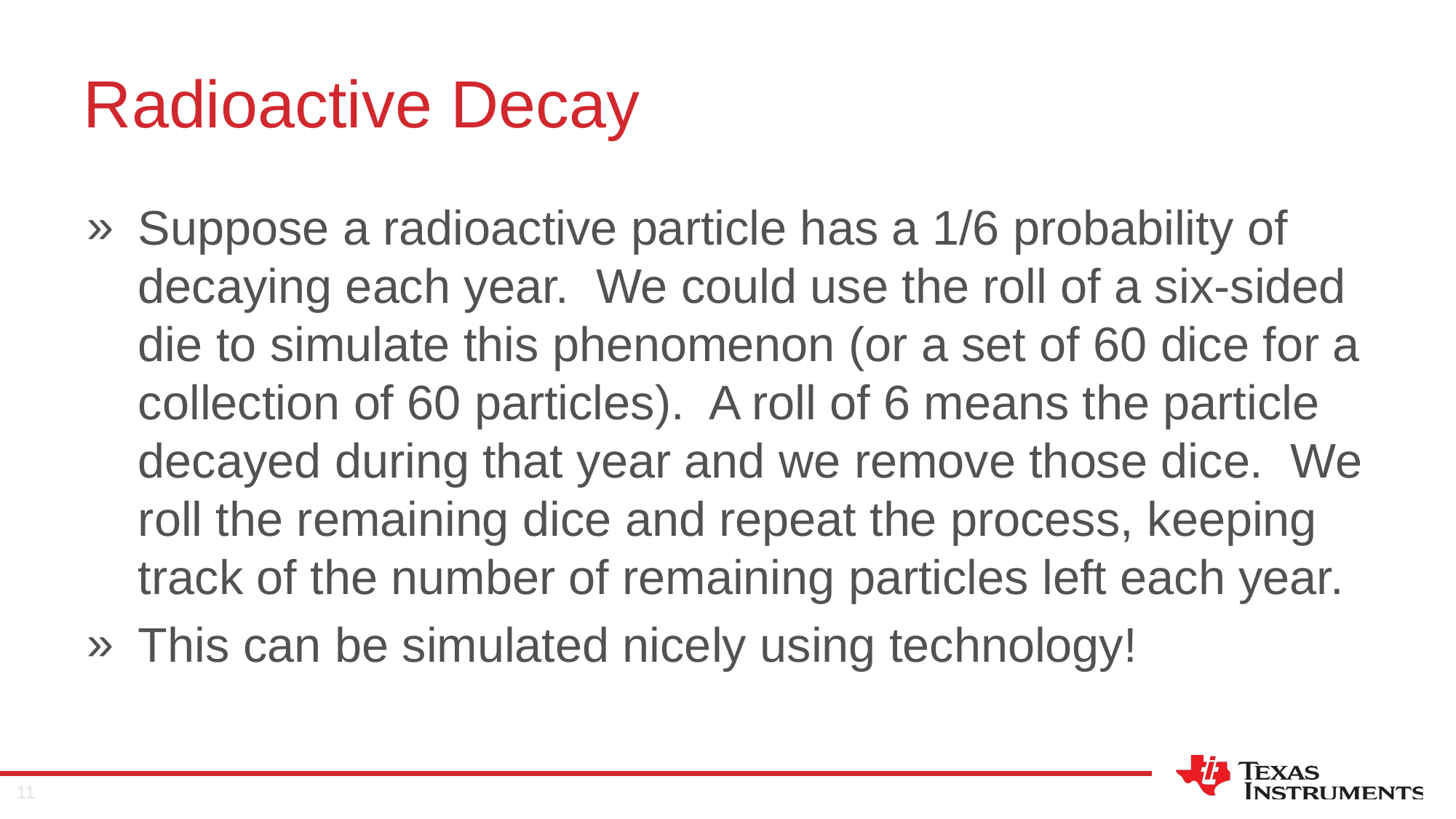

# Radioactive Decay
Suppose a radioactive particle has a 1/6 probability of decaying each year.  We could use the roll of a six-sided die to simulate this phenomenon (or a set of 60 dice for a collection of 60 particles).  A roll of 6 means the particle decayed during that year and we remove those dice.  We roll the remaining dice and repeat the process, keeping track of the number of remaining particles left each year.
This can be simulated nicely using technology!